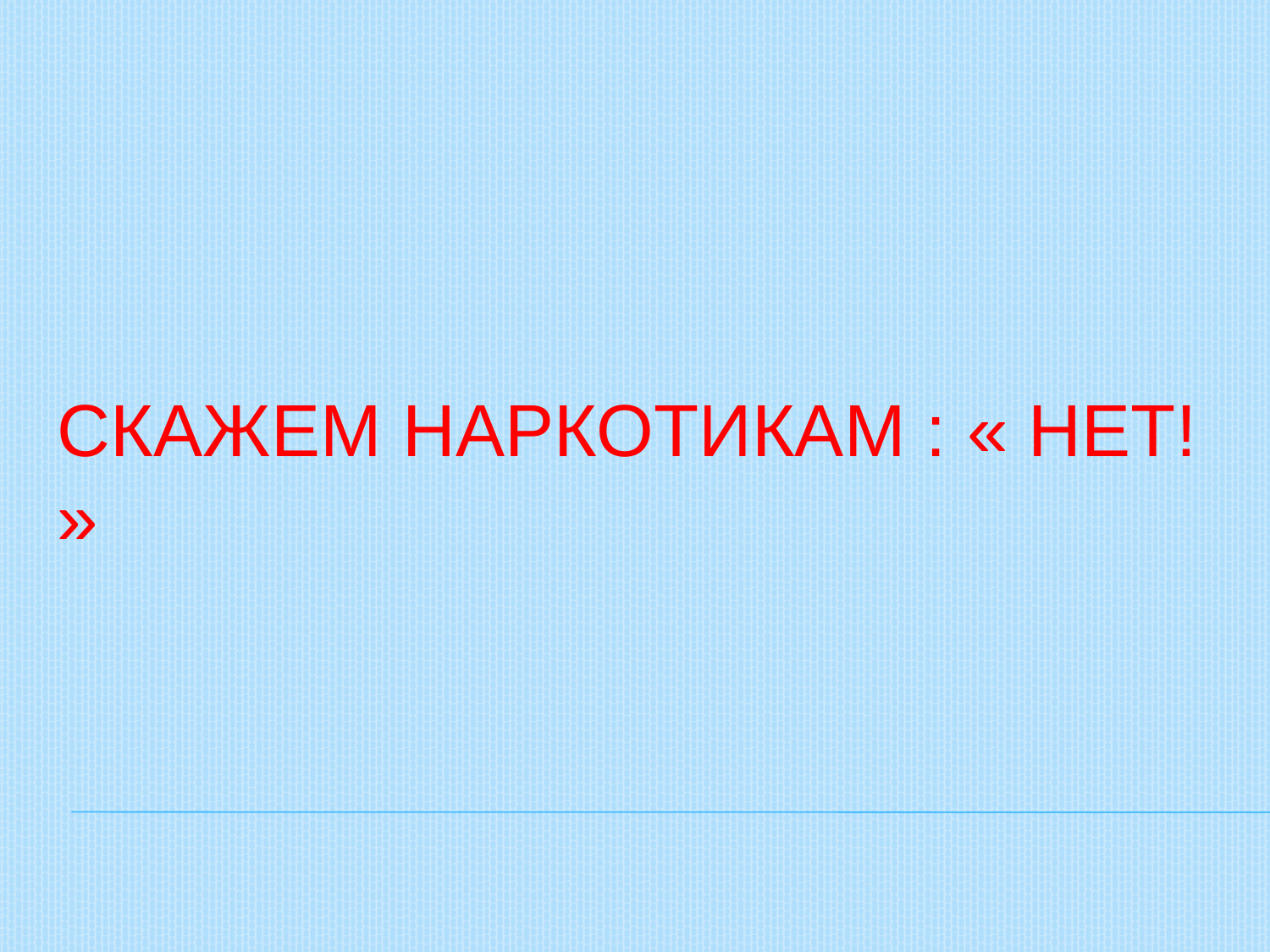

# Скажем наркотикам : « НЕТ! »